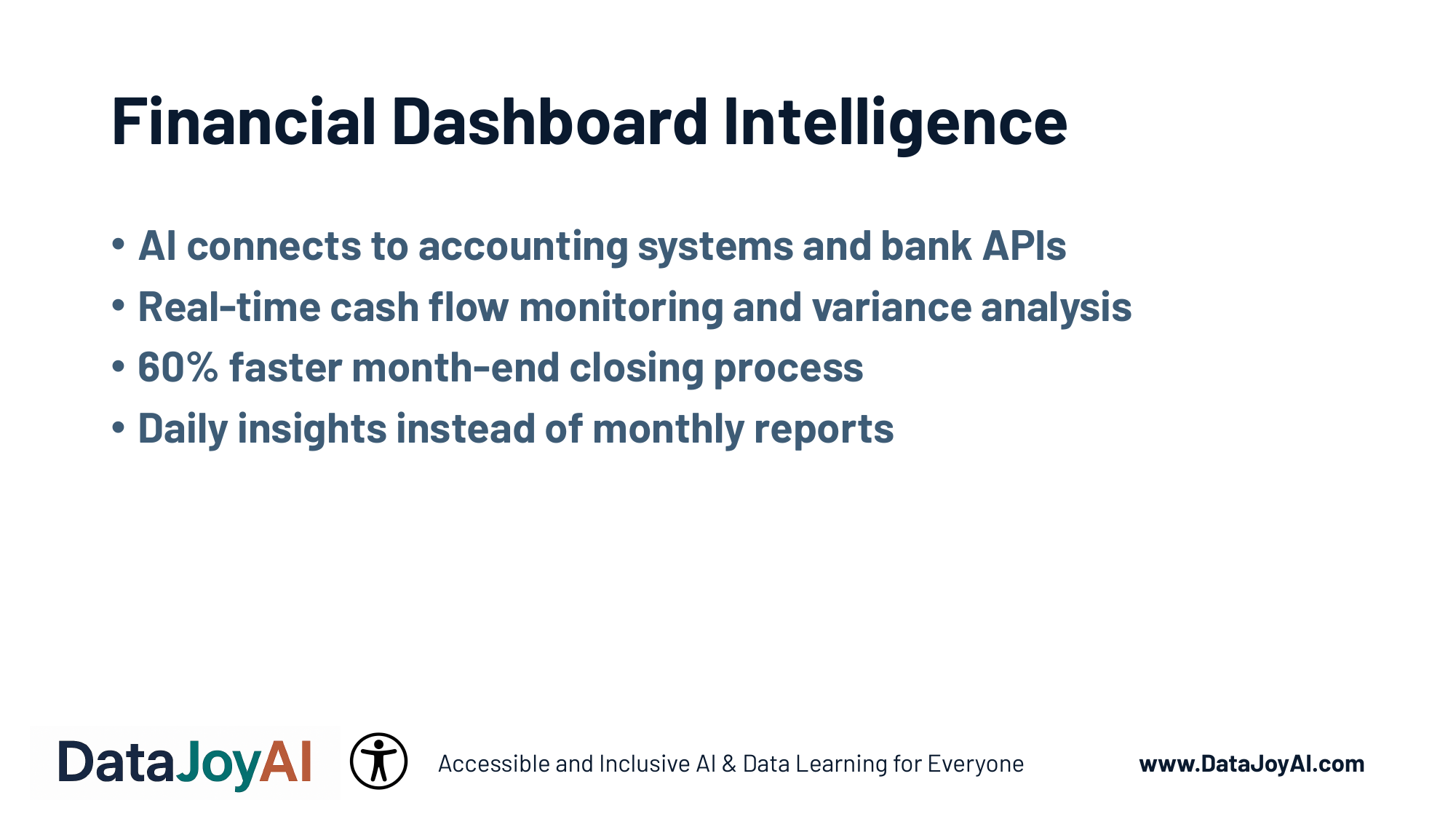

# Financial Dashboard Intelligence
AI connects to accounting systems and bank APIs
Real-time cash flow monitoring and variance analysis
60% faster month-end closing process
Daily insights instead of monthly reports